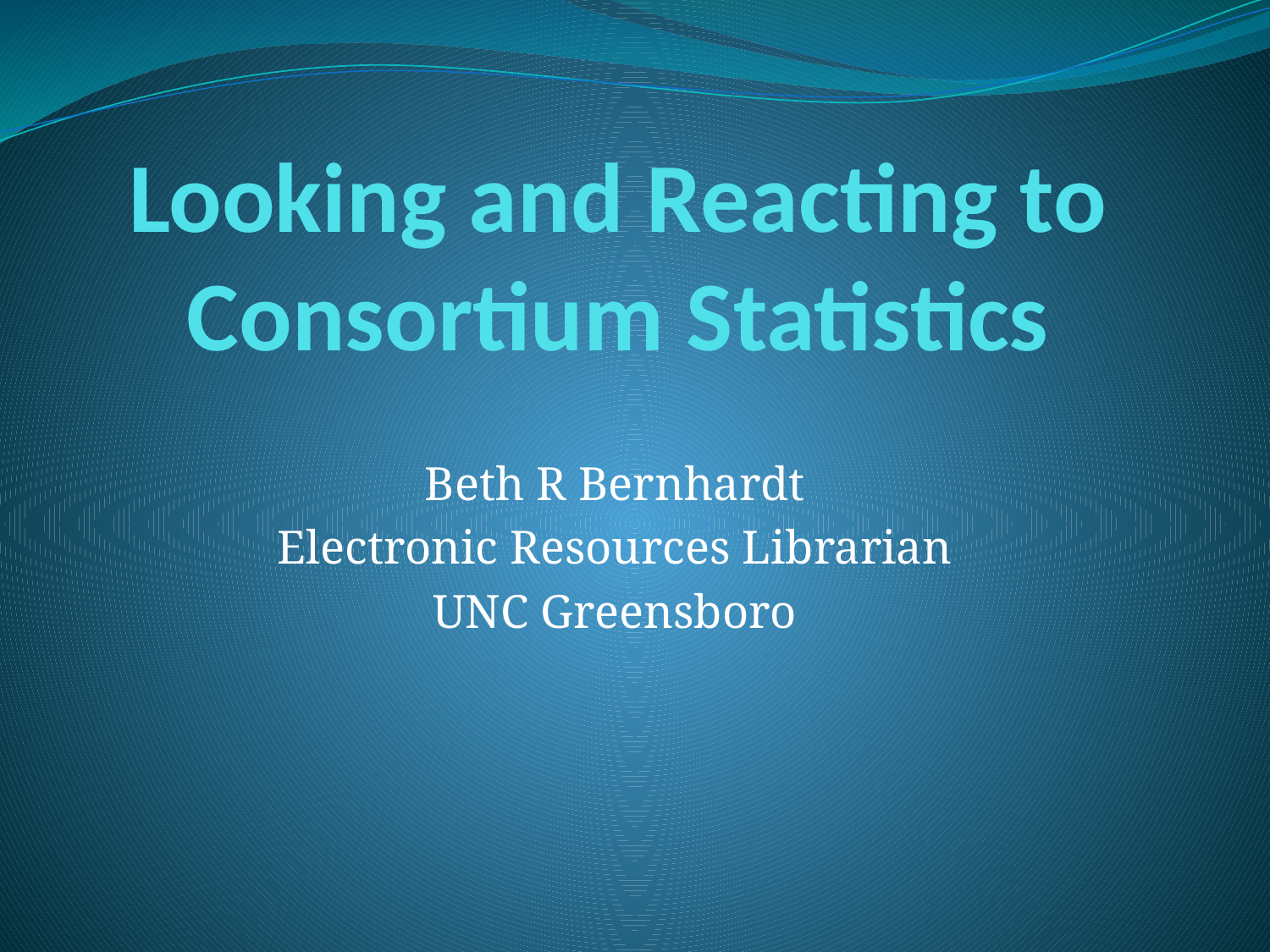

# Looking and Reacting to Consortium Statistics
Beth R Bernhardt
Electronic Resources Librarian
UNC Greensboro